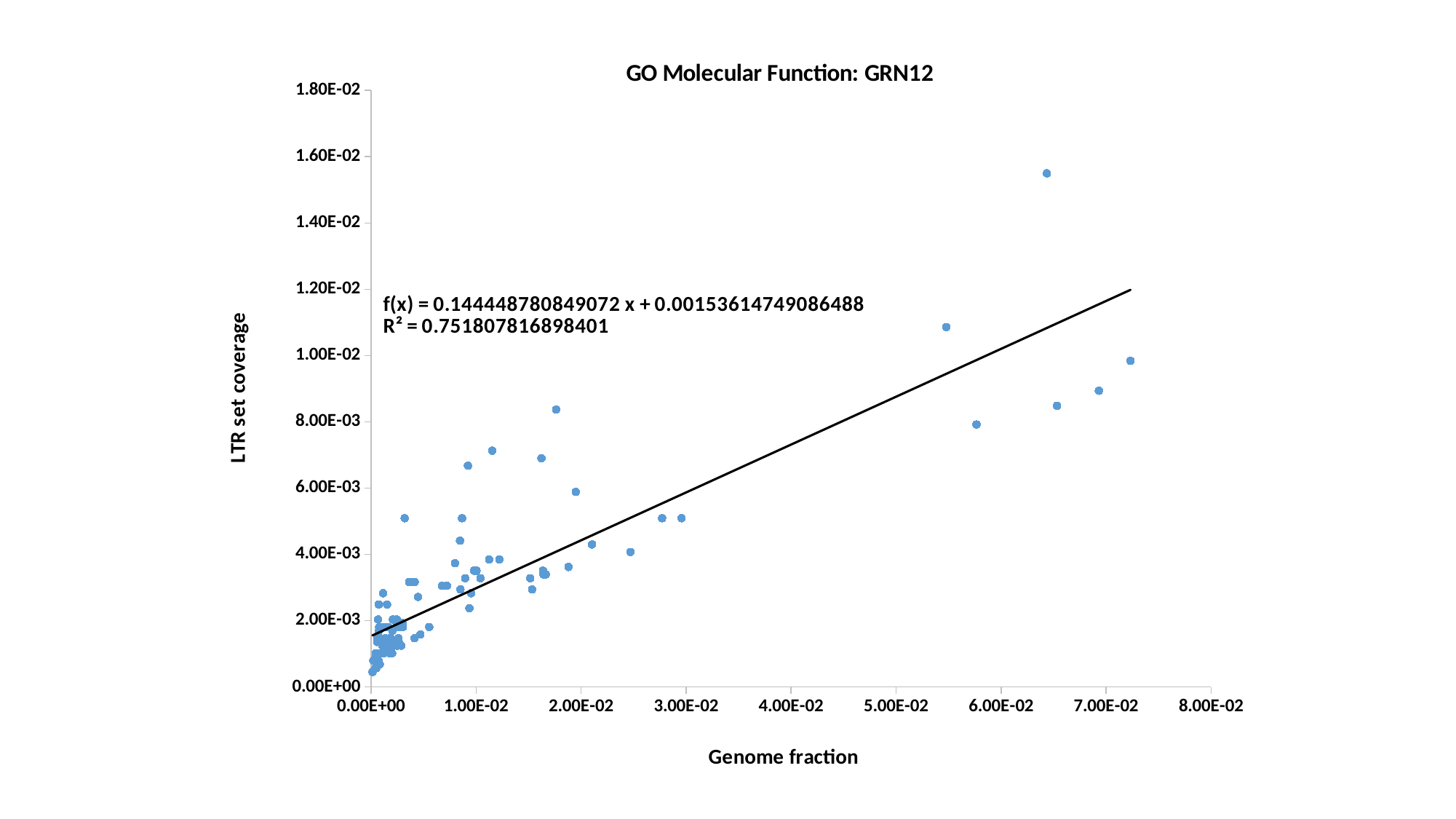

### Chart: GO Molecular Function: GRN12

| Category | LTR fraction |
|---|---|